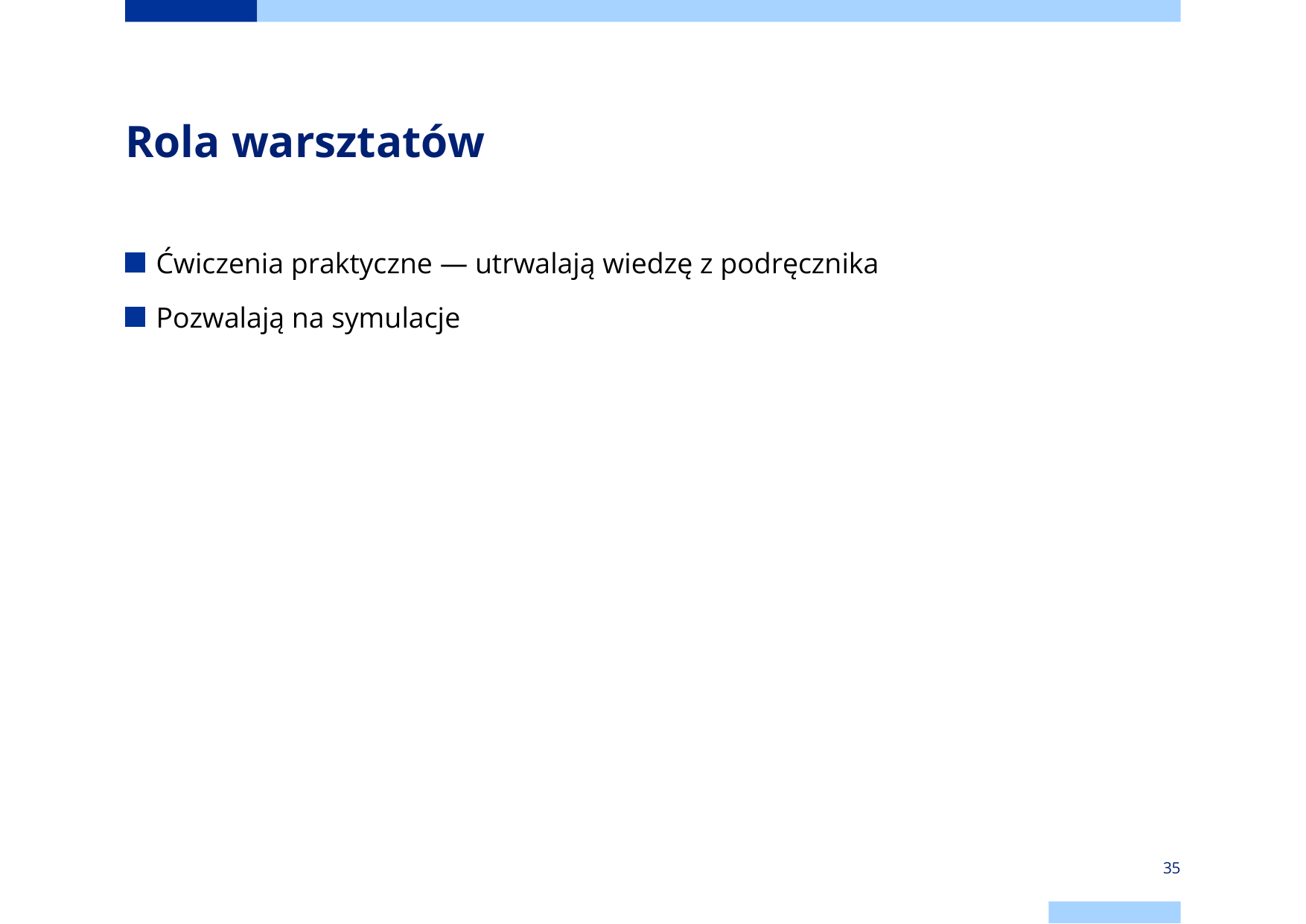

# Rola warsztatów
Ćwiczenia praktyczne — utrwalają wiedzę z podręcznika
Pozwalają na symulacje
35